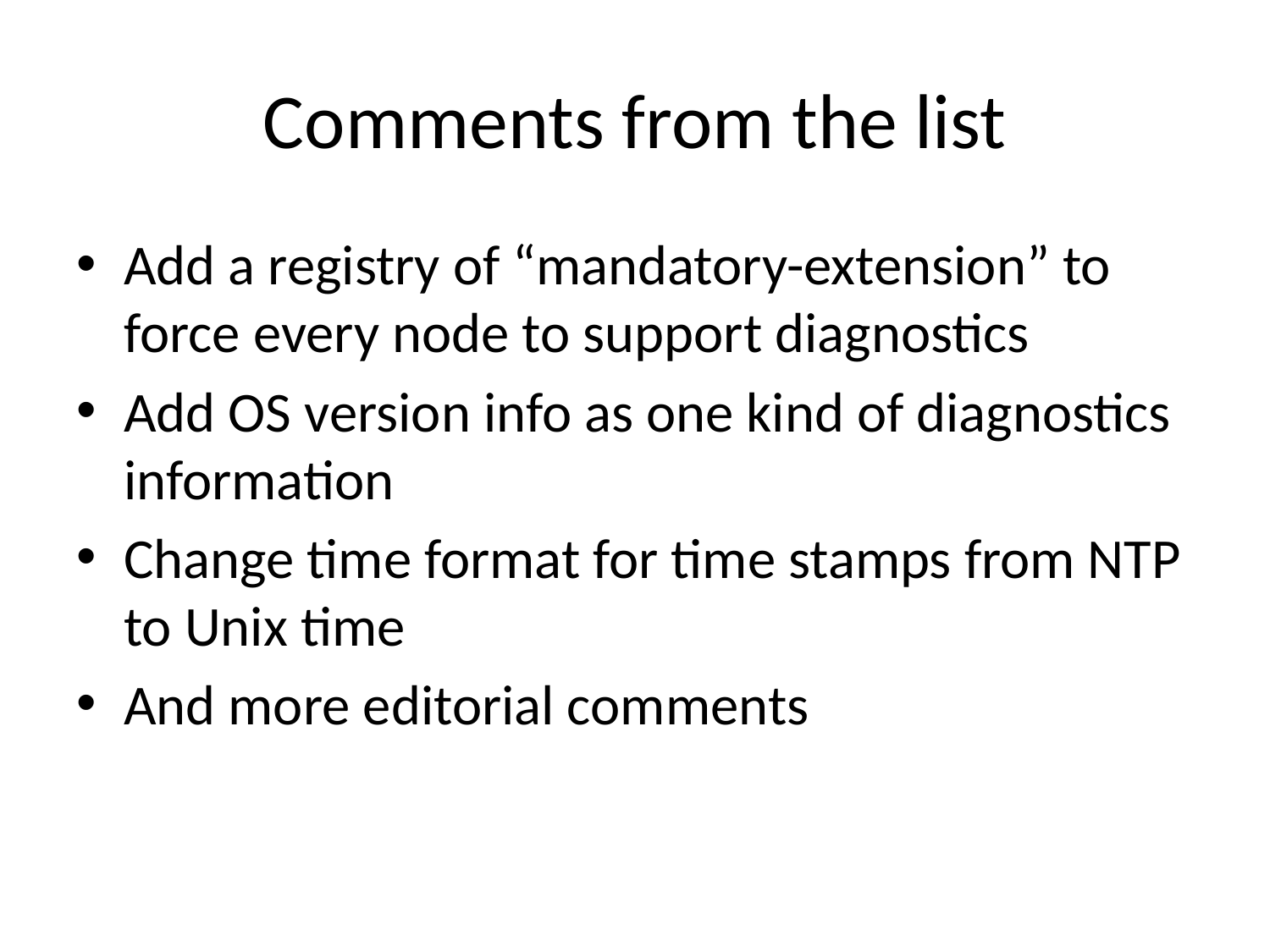

# Comments from the list
Add a registry of “mandatory-extension” to force every node to support diagnostics
Add OS version info as one kind of diagnostics information
Change time format for time stamps from NTP to Unix time
And more editorial comments